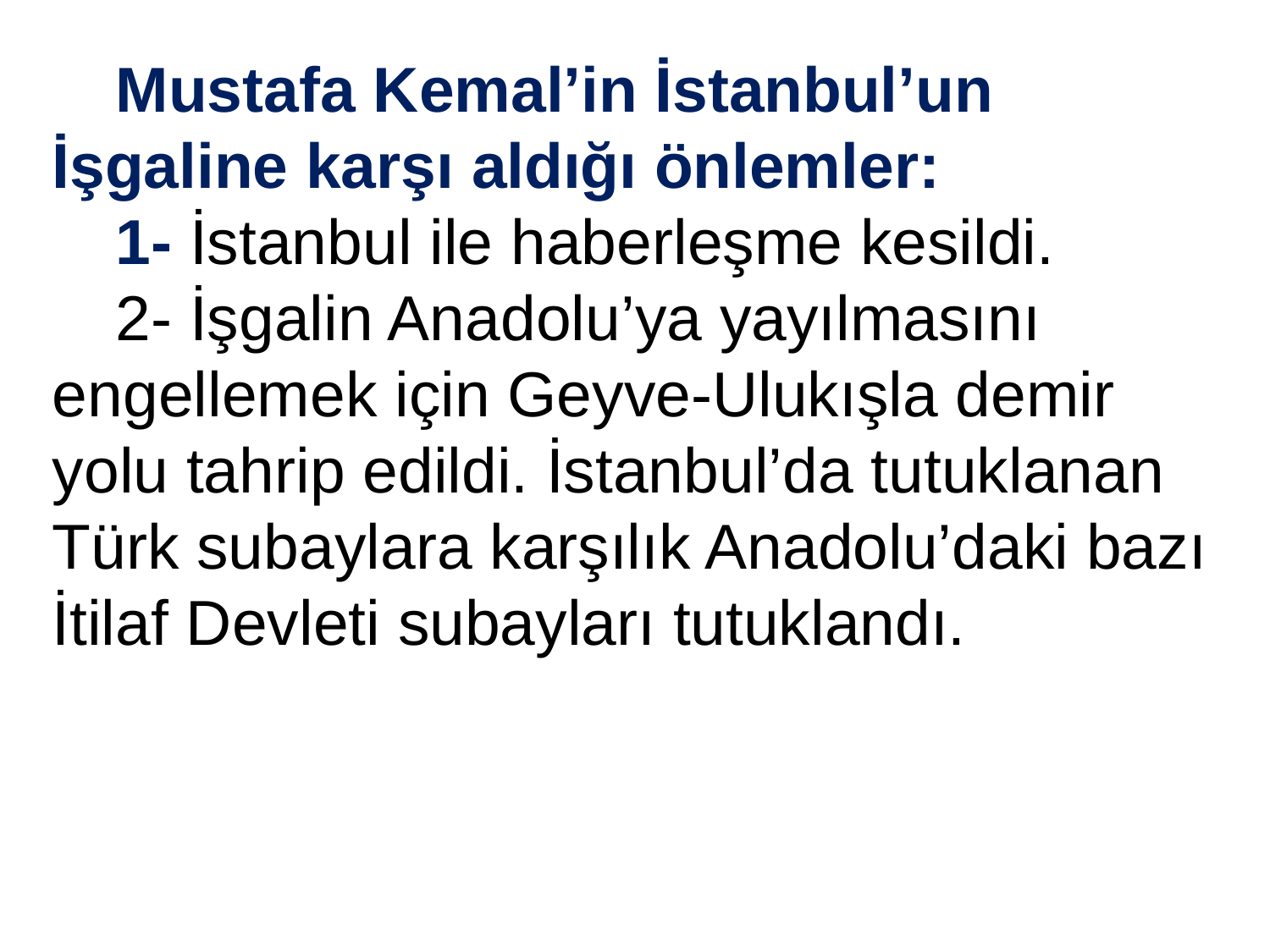

Mustafa Kemal’in İstanbul’un İşgaline karşı aldığı önlemler:
1- İstanbul ile haberleşme kesildi.
2- İşgalin Anadolu’ya yayılmasını engellemek için Geyve-Ulukışla demir yolu tahrip edildi. İstanbul’da tutuklanan Türk subaylara karşılık Anadolu’daki bazı İtilaf Devleti subayları tutuklandı.